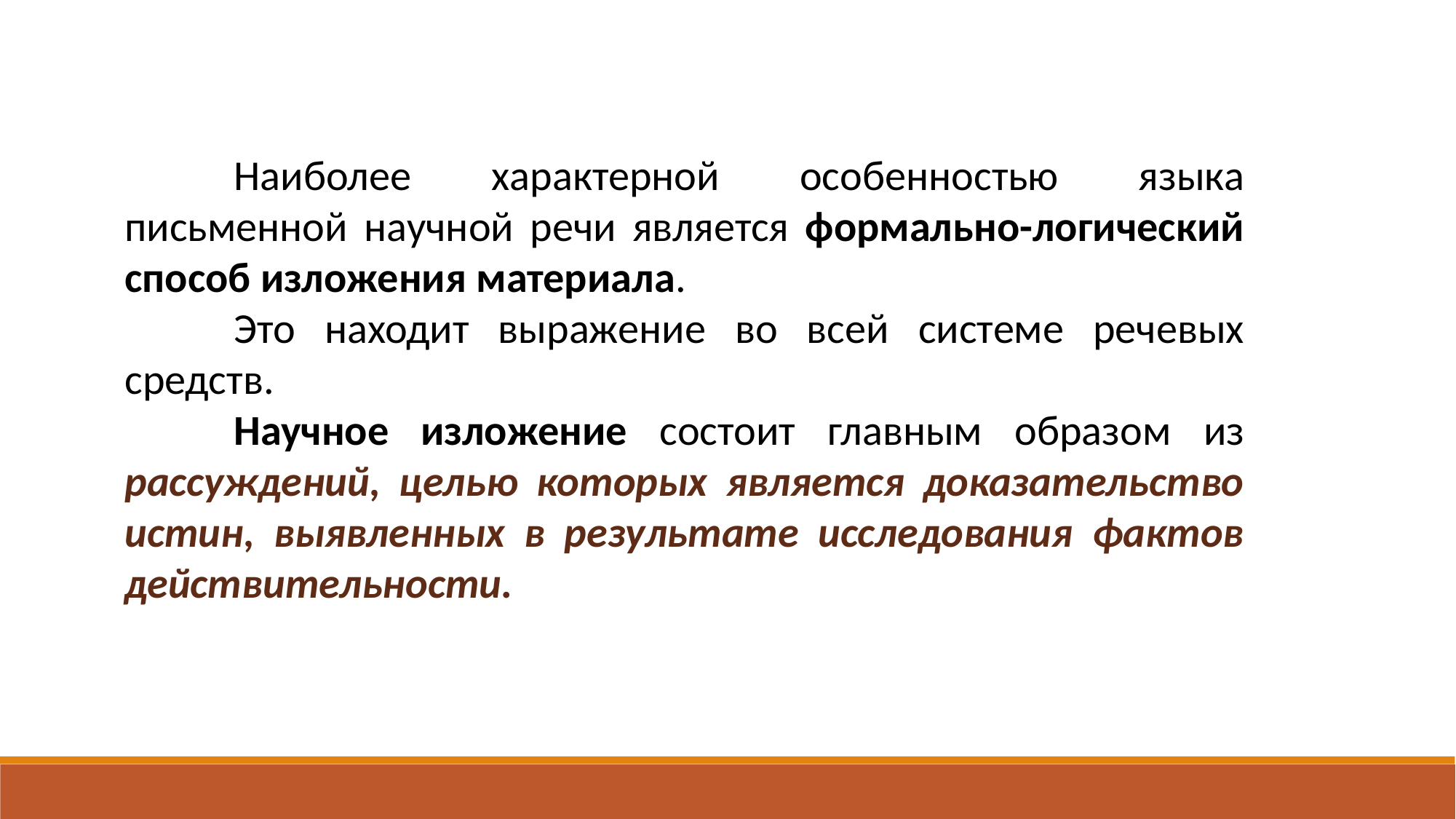

Наиболее характерной особенностью языка письменной научной речи является формально-логический способ изложения материала.
	Это находит выражение во всей системе речевых средств.
	Научное изложение состоит главным образом из рассуждений, целью которых является доказательство истин, выявленных в результате исследования фактов действительности.